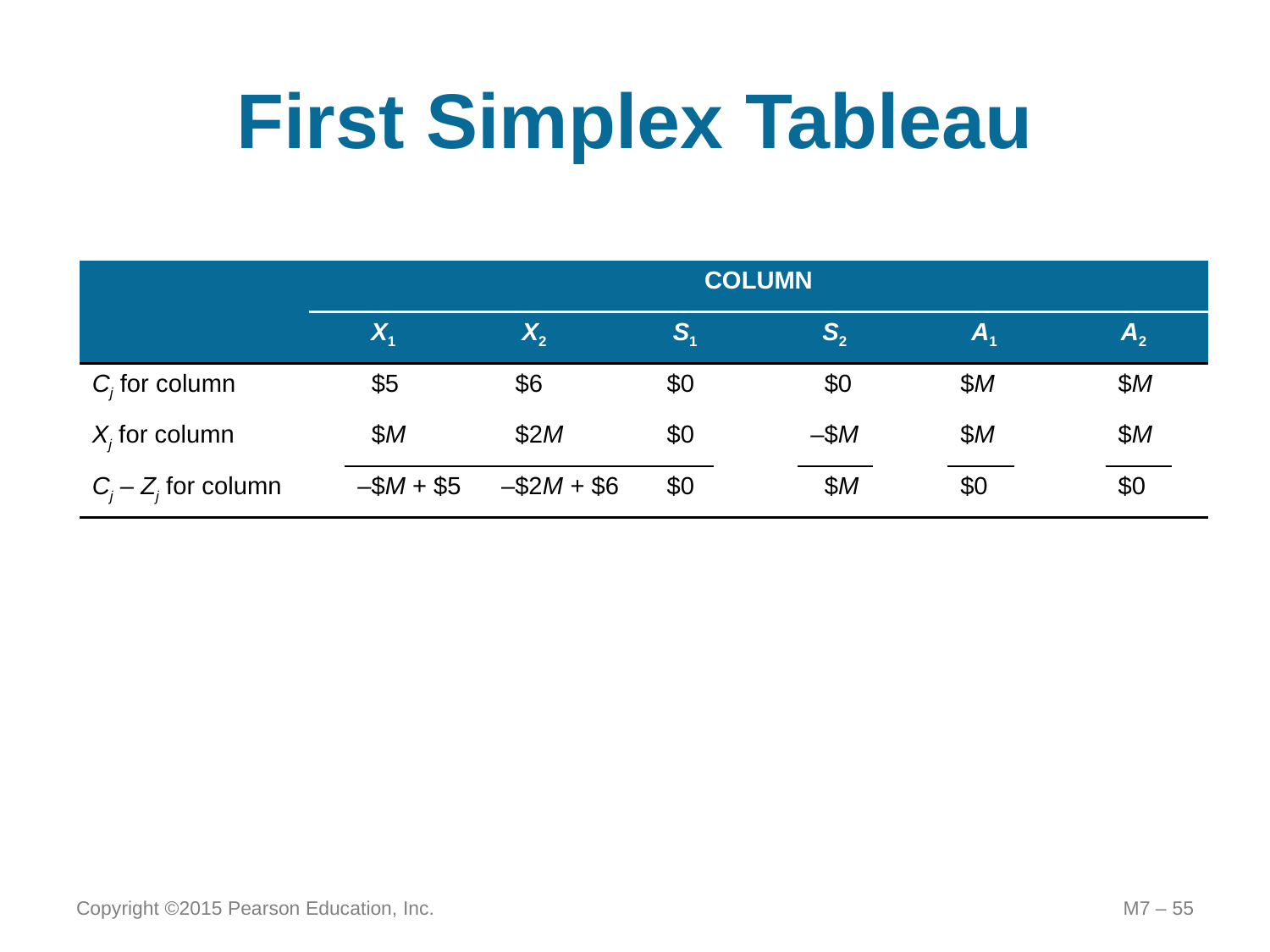

# First Simplex Tableau
|  | COLUMN |  |  |  |  |  |  |  |  |  |  |  |  |  |  |  |  |  |
| --- | --- | --- | --- | --- | --- | --- | --- | --- | --- | --- | --- | --- | --- | --- | --- | --- | --- | --- |
|  | X1 |  |  | X2 |  |  | S1 |  |  | S2 |  |  | A1 |  |  | A2 |  |  |
| Cj for column |  | $5 |  |  | $6 |  |  | $0 |  |  | $0 |  |  | $M |  |  | $M |  |
| Xj for column |  | $M |  |  | $2M |  |  | $0 |  |  | –$M |  |  | $M |  |  | $M |  |
| Cj – Zj for column |  | –$M + $5 |  |  | –$2M + $6 |  |  | $0 |  |  | $M |  |  | $0 |  |  | $0 |  |
Copyright ©2015 Pearson Education, Inc.
M7 – 55